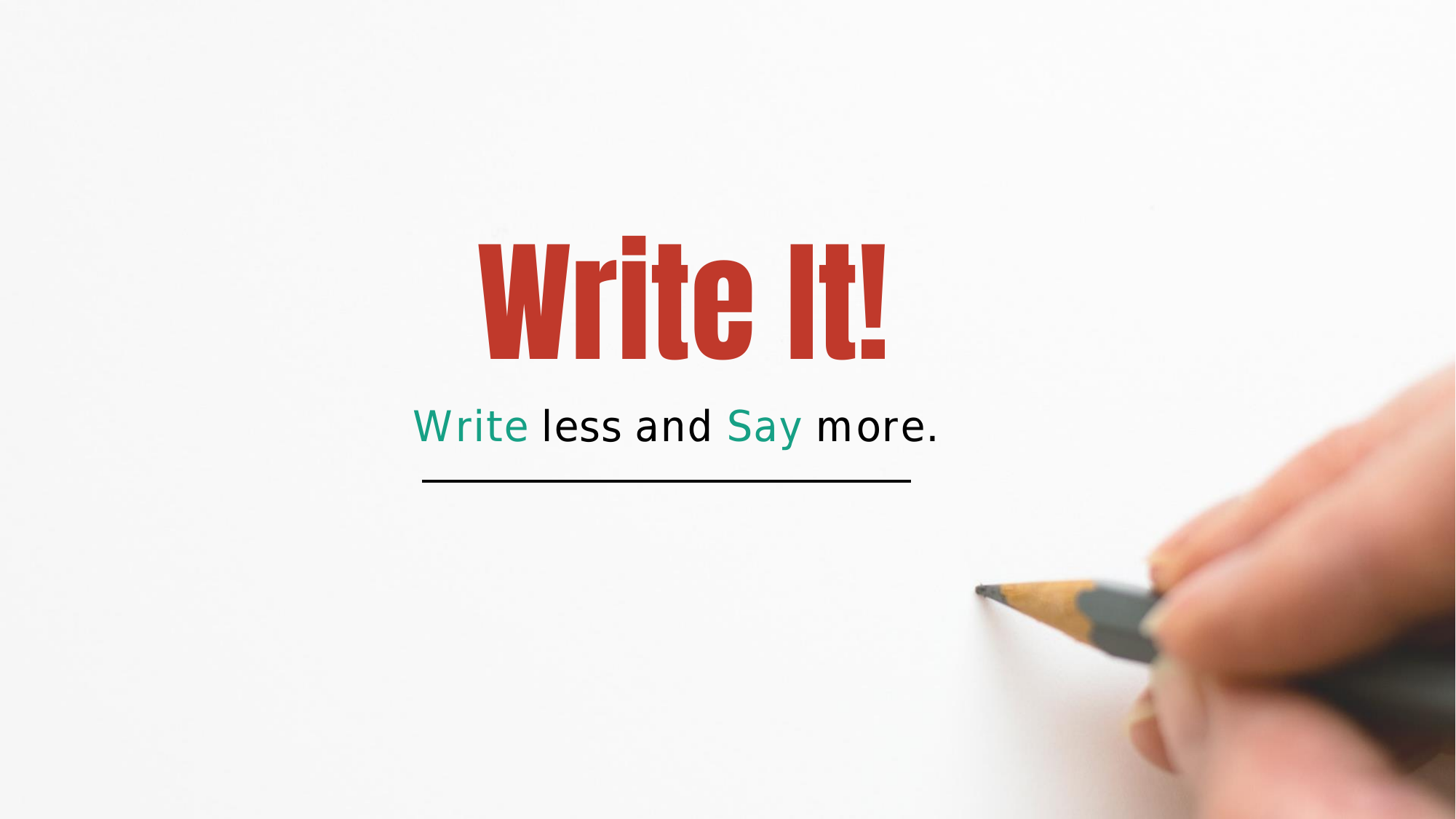

Write It!
Write less and Say more.